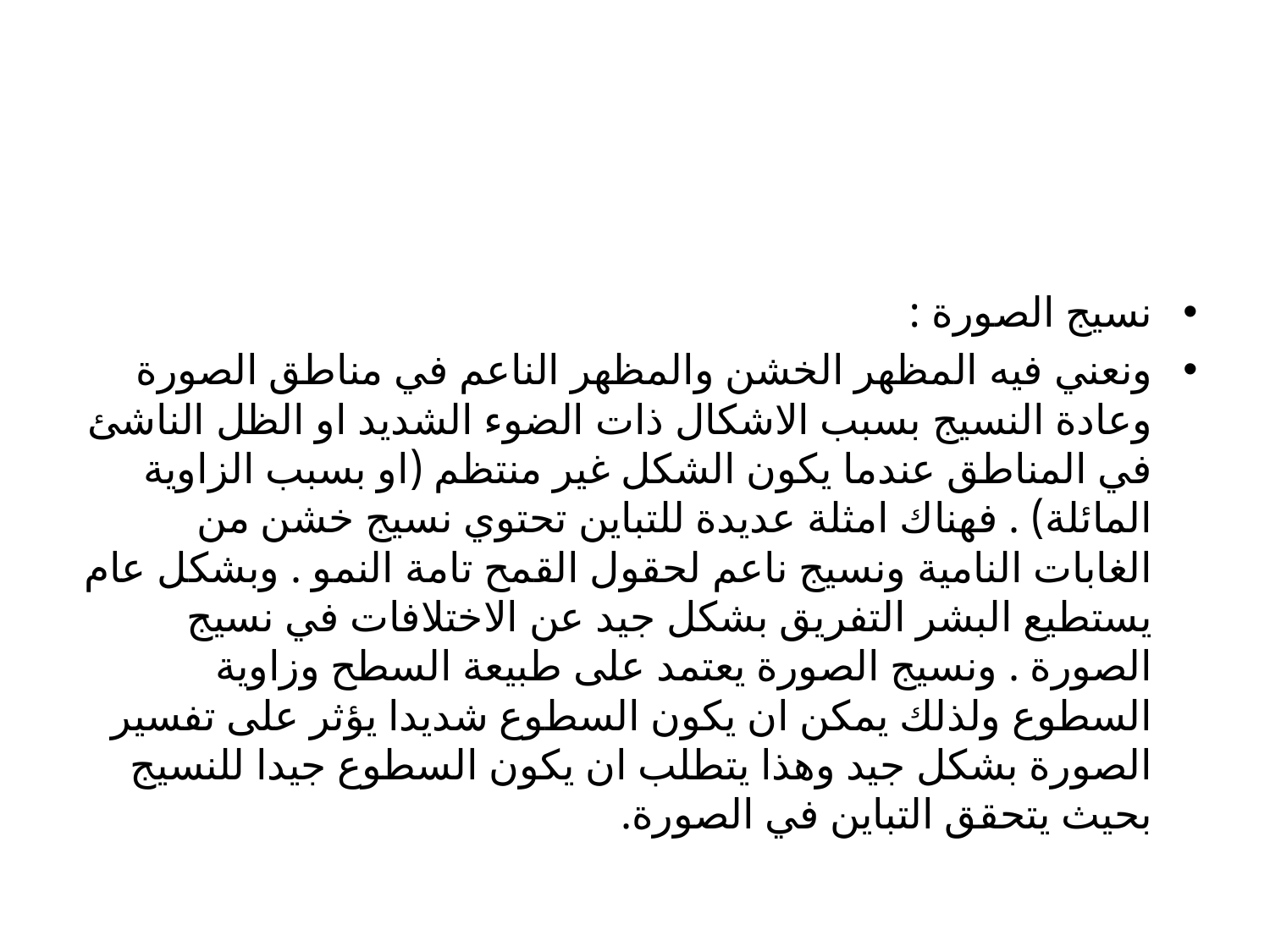

نسيج الصورة :
ونعني فيه المظهر الخشن والمظهر الناعم في مناطق الصورة وعادة النسيج بسبب الاشكال ذات الضوء الشديد او الظل الناشئ في المناطق عندما يكون الشكل غير منتظم (او بسبب الزاوية المائلة) . فهناك امثلة عديدة للتباين تحتوي نسيج خشن من الغابات النامية ونسيج ناعم لحقول القمح تامة النمو . وبشكل عام يستطيع البشر التفريق بشكل جيد عن الاختلافات في نسيج الصورة . ونسيج الصورة يعتمد على طبيعة السطح وزاوية السطوع ولذلك يمكن ان يكون السطوع شديدا يؤثر على تفسير الصورة بشكل جيد وهذا يتطلب ان يكون السطوع جيدا للنسيج بحيث يتحقق التباين في الصورة.